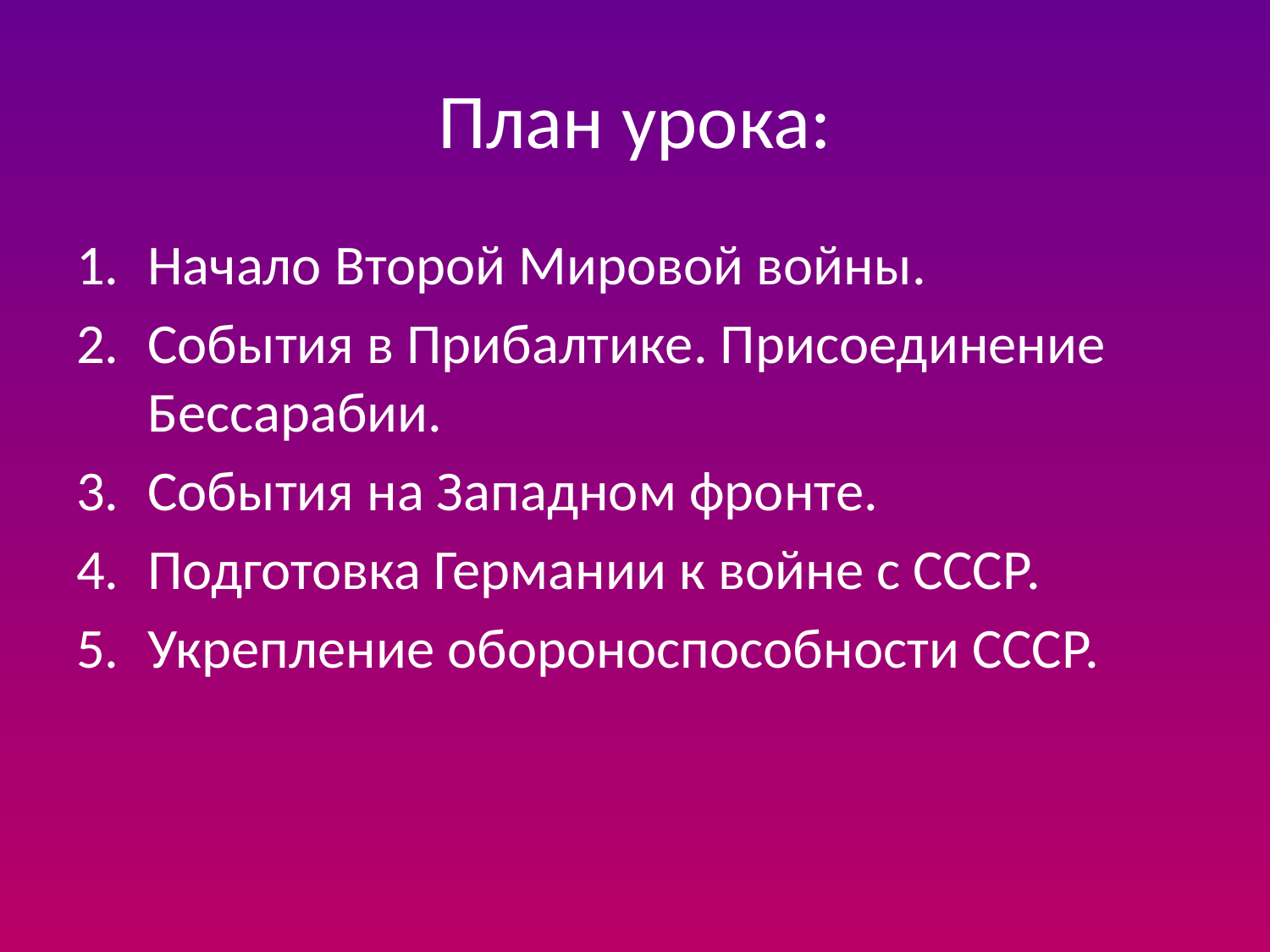

# План урока:
Начало Второй Мировой войны.
События в Прибалтике. Присоединение Бессарабии.
События на Западном фронте.
Подготовка Германии к войне с СССР.
Укрепление обороноспособности СССР.